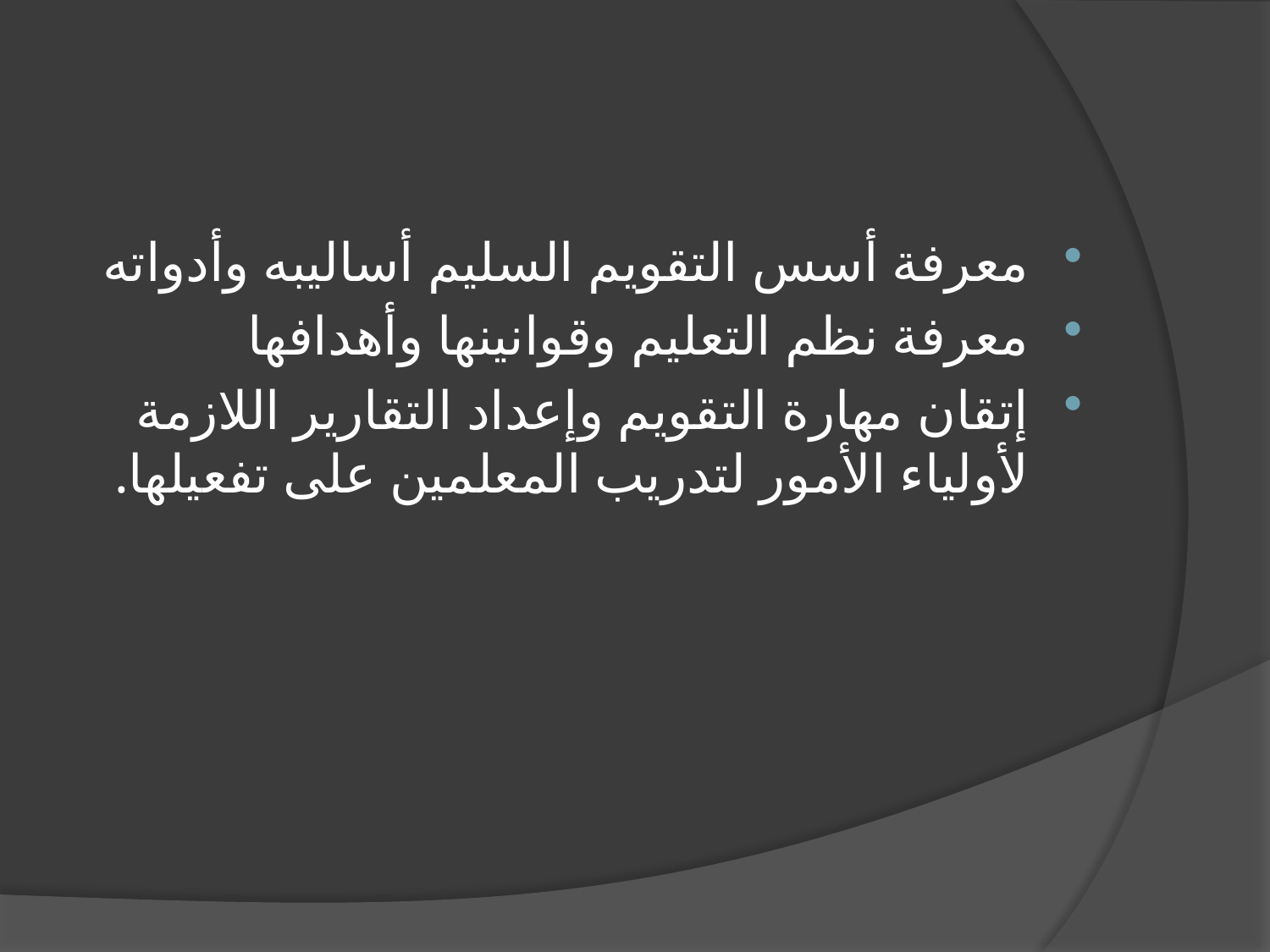

معرفة أسس التقويم السليم أساليبه وأدواته
معرفة نظم التعليم وقوانينها وأهدافها
إتقان مهارة التقويم وإعداد التقارير اللازمة لأولياء الأمور لتدريب المعلمين على تفعيلها.